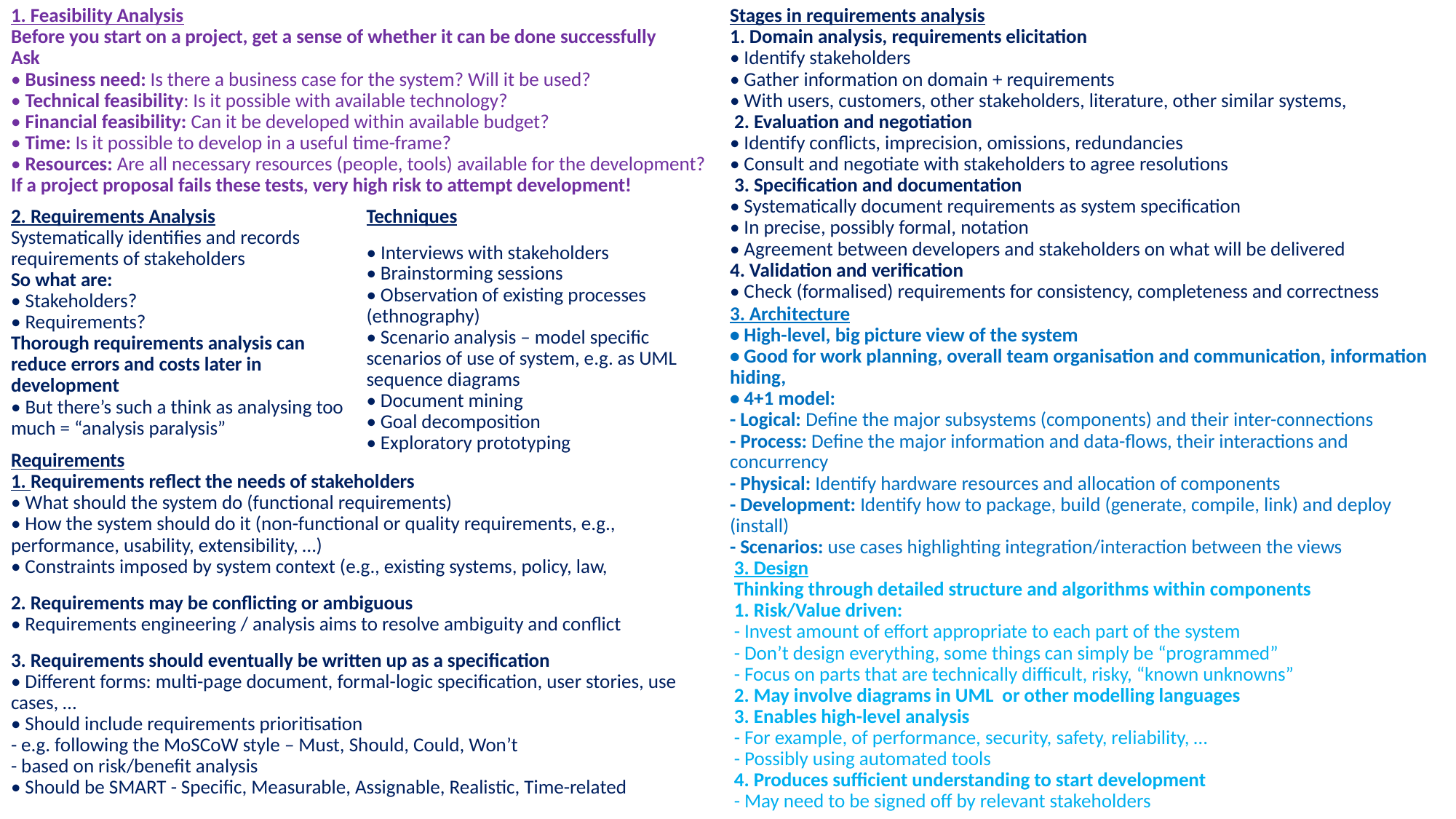

1. Feasibility Analysis
Before you start on a project, get a sense of whether it can be done successfully
Ask
• Business need: Is there a business case for the system? Will it be used?
• Technical feasibility: Is it possible with available technology?
• Financial feasibility: Can it be developed within available budget?
• Time: Is it possible to develop in a useful time-frame?
• Resources: Are all necessary resources (people, tools) available for the development?
If a project proposal fails these tests, very high risk to attempt development!

Stages in requirements analysis
1. Domain analysis, requirements elicitation
• Identify stakeholders
• Gather information on domain + requirements
• With users, customers, other stakeholders, literature, other similar systems,
 2. Evaluation and negotiation
• Identify conflicts, imprecision, omissions, redundancies
• Consult and negotiate with stakeholders to agree resolutions
 3. Specification and documentation
• Systematically document requirements as system specification
• In precise, possibly formal, notation
• Agreement between developers and stakeholders on what will be delivered
4. Validation and verification
• Check (formalised) requirements for consistency, completeness and correctness
2. Requirements Analysis
Systematically identifies and records requirements of stakeholders
So what are:
• Stakeholders?
• Requirements?
Thorough requirements analysis can reduce errors and costs later in development
• But there’s such a think as analysing too much = “analysis paralysis”
Techniques
• Interviews with stakeholders
• Brainstorming sessions
• Observation of existing processes (ethnography)
• Scenario analysis – model specific scenarios of use of system, e.g. as UML sequence diagrams
• Document mining
• Goal decomposition
• Exploratory prototyping
3. Architecture
• High-level, big picture view of the system
• Good for work planning, overall team organisation and communication, information hiding,
• 4+1 model:
- Logical: Define the major subsystems (components) and their inter-connections
- Process: Define the major information and data-flows, their interactions and concurrency
- Physical: Identify hardware resources and allocation of components
- Development: Identify how to package, build (generate, compile, link) and deploy (install)
- Scenarios: use cases highlighting integration/interaction between the views
Requirements
1. Requirements reflect the needs of stakeholders
• What should the system do (functional requirements)
• How the system should do it (non-functional or quality requirements, e.g., performance, usability, extensibility, …)
• Constraints imposed by system context (e.g., existing systems, policy, law,
2. Requirements may be conflicting or ambiguous
• Requirements engineering / analysis aims to resolve ambiguity and conflict
3. Requirements should eventually be written up as a specification
• Different forms: multi-page document, formal-logic specification, user stories, use cases, …
• Should include requirements prioritisation
- e.g. following the MoSCoW style – Must, Should, Could, Won’t
- based on risk/benefit analysis
• Should be SMART - Specific, Measurable, Assignable, Realistic, Time-related
3. Design
Thinking through detailed structure and algorithms within components
1. Risk/Value driven:
- Invest amount of effort appropriate to each part of the system
- Don’t design everything, some things can simply be “programmed”
- Focus on parts that are technically difficult, risky, “known unknowns”
2. May involve diagrams in UML  or other modelling languages
3. Enables high-level analysis
- For example, of performance, security, safety, reliability, …
- Possibly using automated tools
4. Produces sufficient understanding to start development
- May need to be signed off by relevant stakeholders